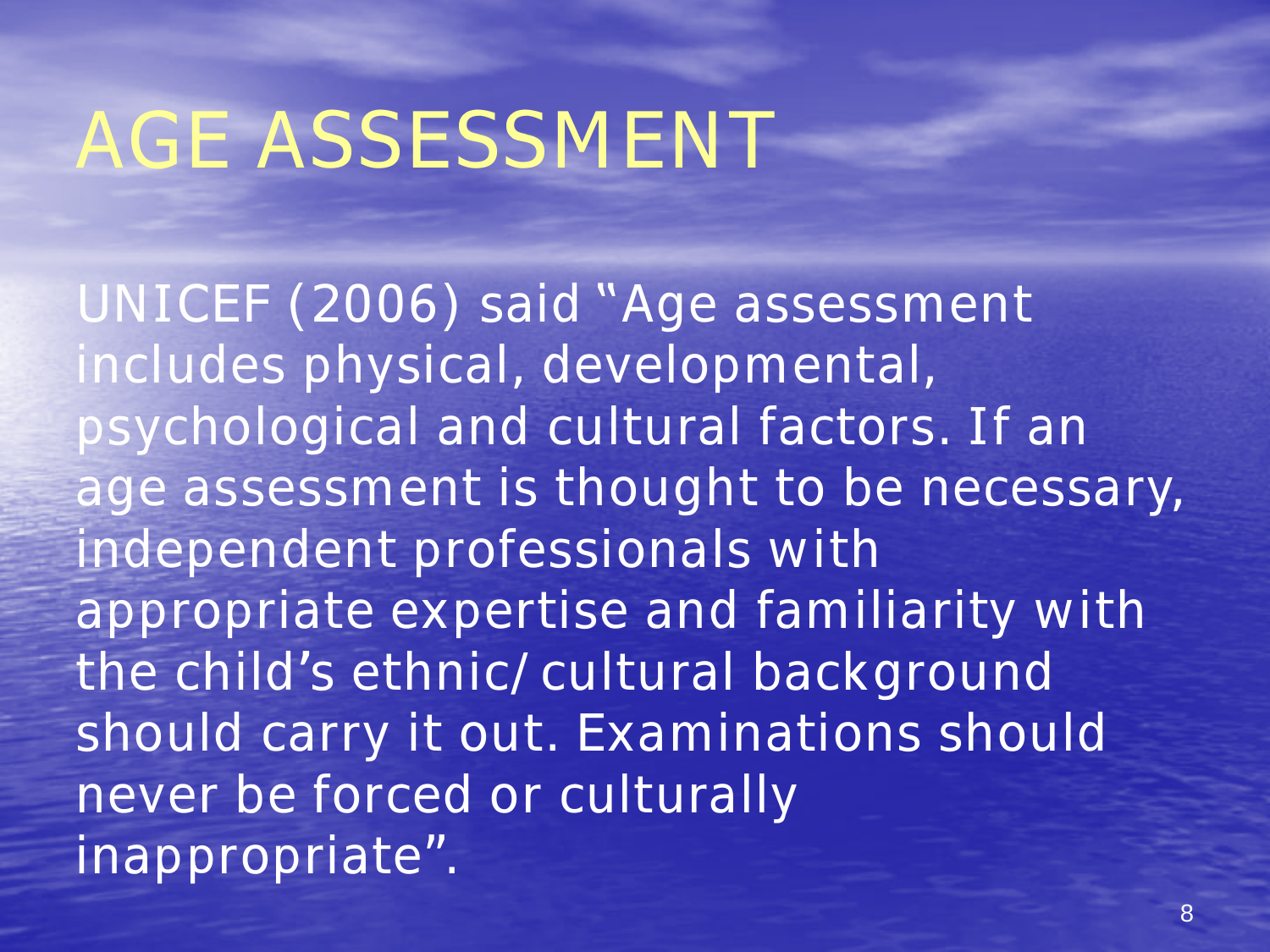

# AGE ASSESSMENT
UNICEF (2006) said “Age assessment includes physical, developmental, psychological and cultural factors. If an age assessment is thought to be necessary, independent professionals with appropriate expertise and familiarity with the child’s ethnic/cultural background should carry it out. Examinations should never be forced or culturally inappropriate”.
8